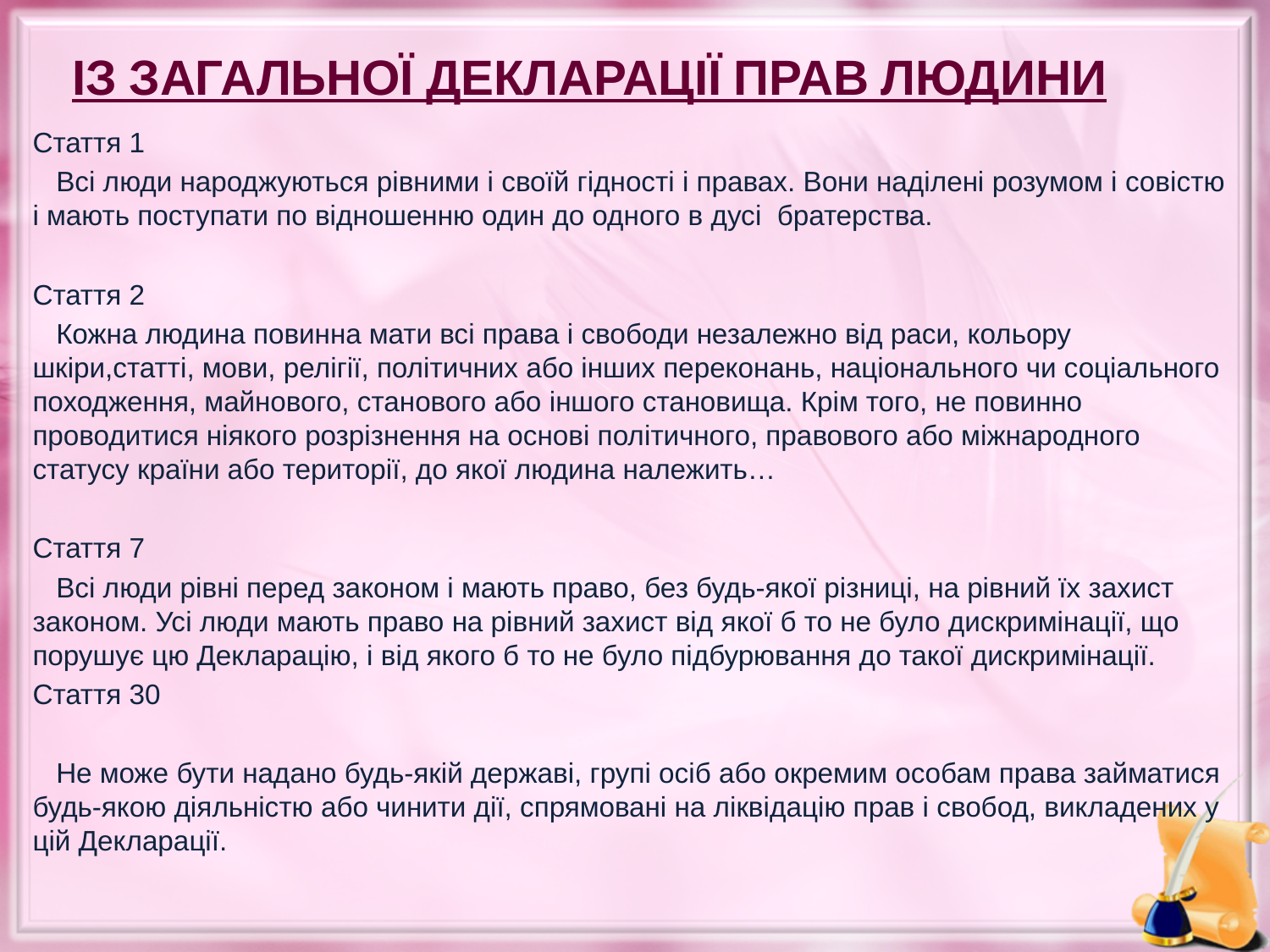

# Із Загальної декларації прав людини
Стаття 1
   Всі люди народжуються рівними і своїй гідності і правах. Вони наділені розумом і совістю і мають поступати по відношенню один до одного в дусі  братерства.

Стаття 2
   Кожна людина повинна мати всі права і свободи незалежно від раси, кольору шкіри,статті, мови, релігії, політичних або інших переконань, національного чи соціального походження, майнового, станового або іншого становища. Крім того, не повинно проводитися ніякого розрізнення на основі політичного, правового або міжнародного статусу країни або території, до якої людина належить…

Стаття 7
   Всі люди рівні перед законом і мають право, без будь-якої різниці, на рівний їх захист законом. Усі люди мають право на рівний захист від якої б то не було дискримінації, що порушує цю Декларацію, і від якого б то не було підбурювання до такої дискримінації.
Стаття 30

   Не може бути надано будь-якій державі, групі осіб або окремим особам права займатися будь-якою діяльністю або чинити дії, спрямовані на ліквідацію прав і свобод, викладених у цій Декларації.